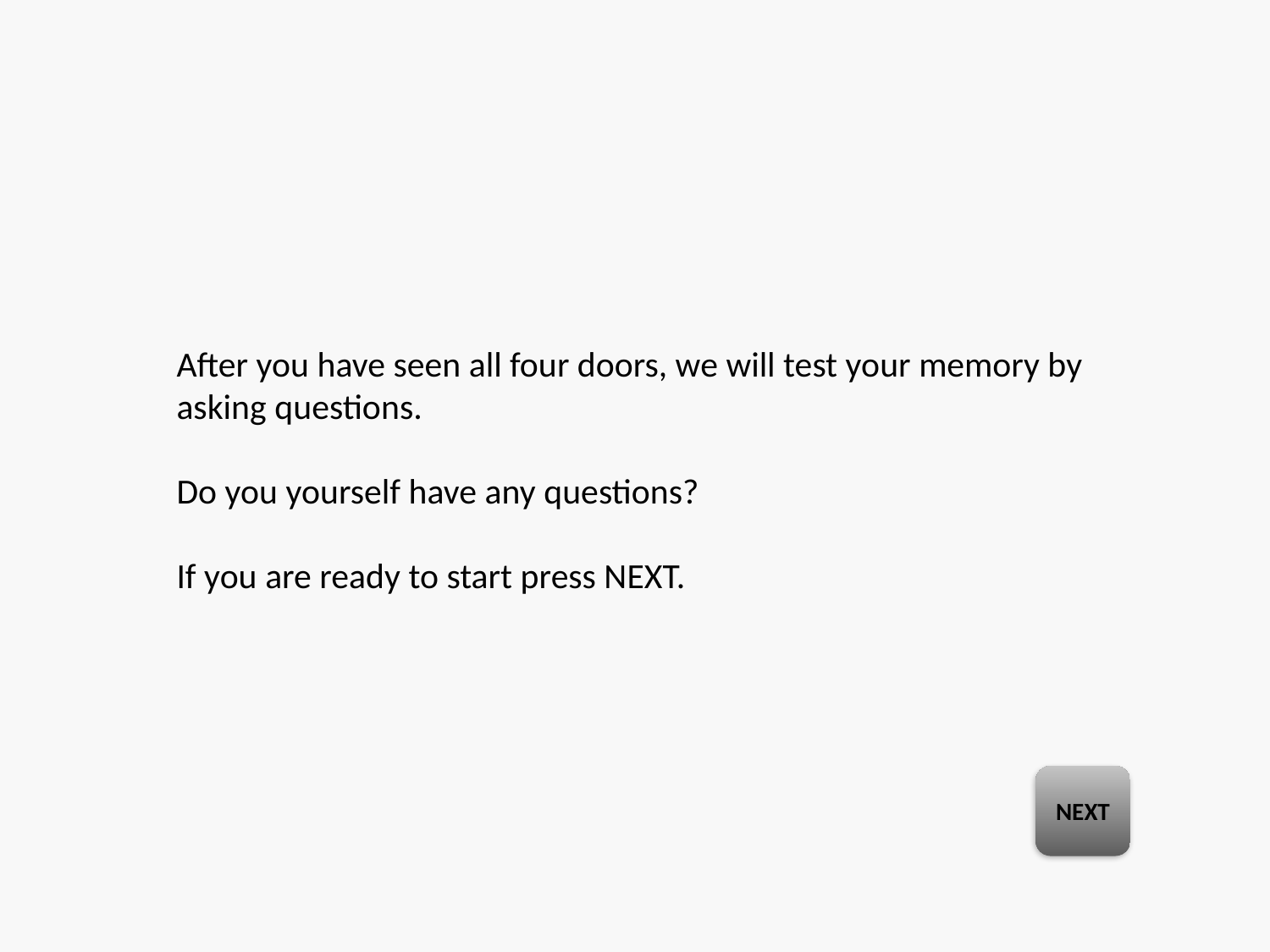

After you have seen all four doors, we will test your memory by asking questions.

Do you yourself have any questions?

If you are ready to start press NEXT.
NEXT